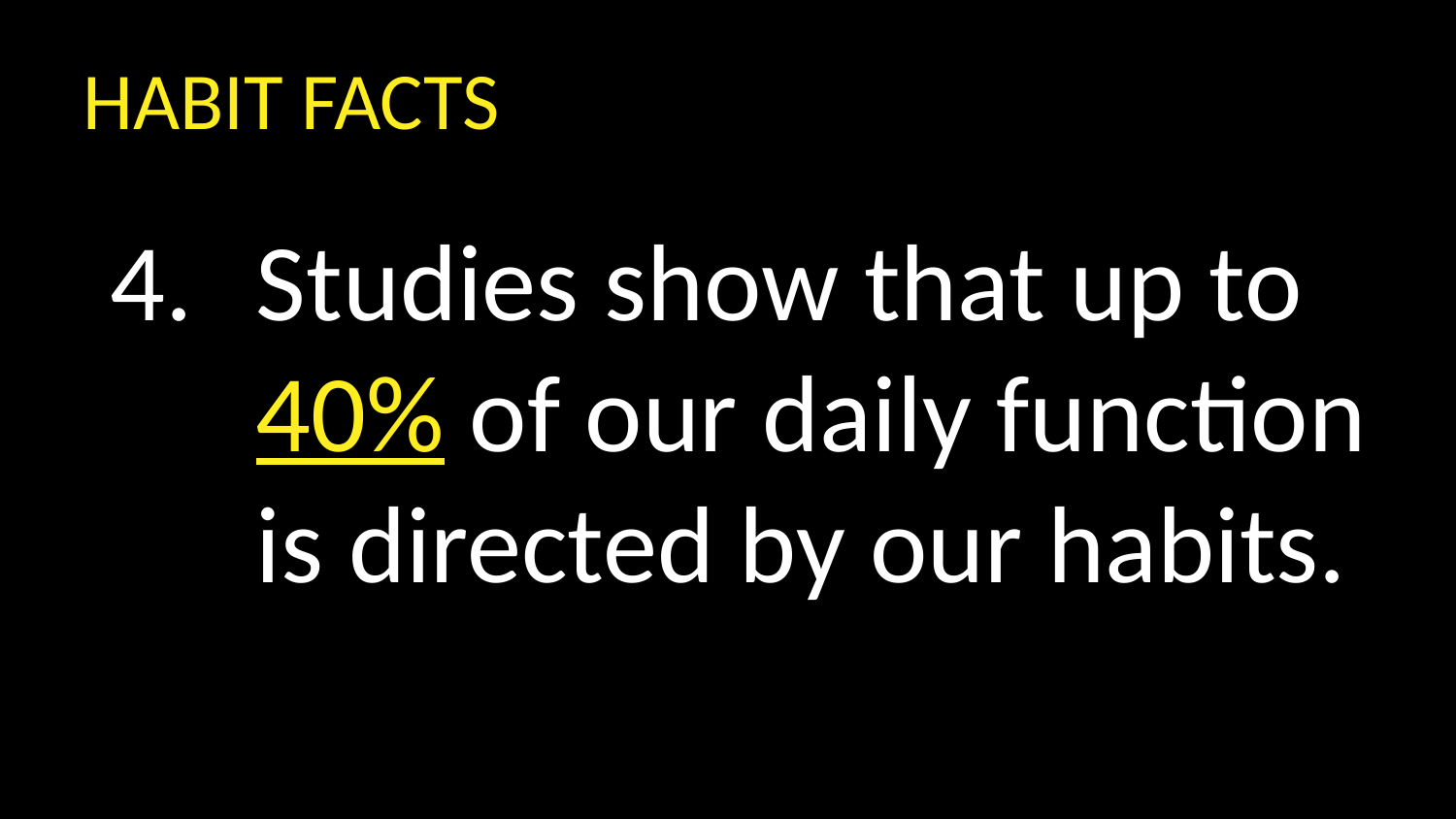

HABIT FACTS
Studies show that up to 40% of our daily function is directed by our habits.